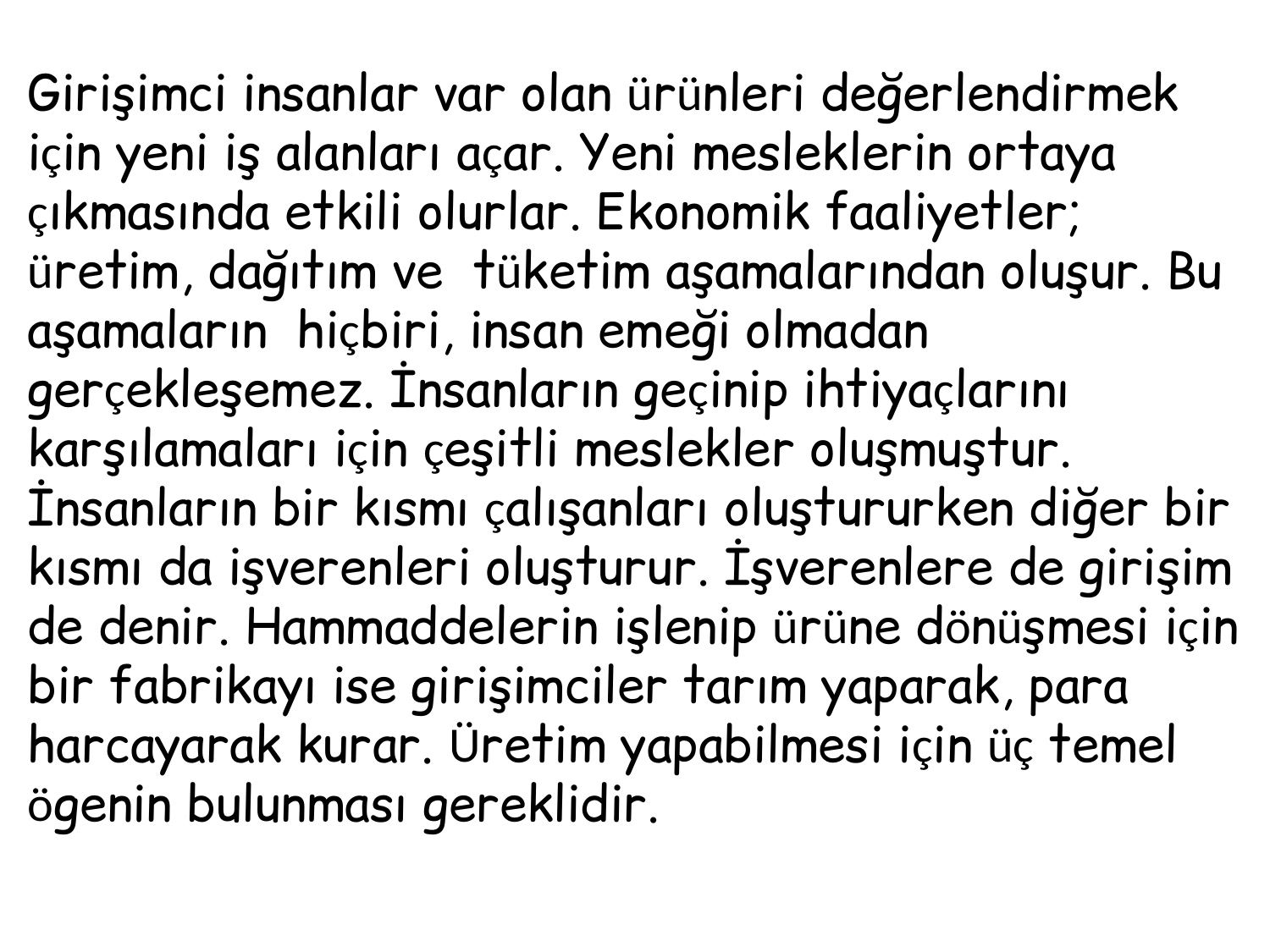

Girişimci insanlar var olan ürünleri değerlendirmek için yeni iş alanları açar. Yeni mesleklerin ortaya çıkmasında etkili olurlar. Ekonomik faaliyetler; üretim, dağıtım ve  tüketim aşamalarından oluşur. Bu aşamaların  hiçbiri, insan emeği olmadan gerçekleşemez. İnsanların geçinip ihtiyaçlarını  karşılamaları için çeşitli meslekler oluşmuştur.  İnsanların bir kısmı çalışanları oluştururken diğer bir kısmı da işverenleri oluşturur. İşverenlere de girişim de denir. Hammaddelerin işlenip ürüne dönüşmesi için bir fabrikayı ise girişimciler tarım yaparak, para harcayarak kurar. Üretim yapabilmesi için üç temel ögenin bulunması gereklidir.